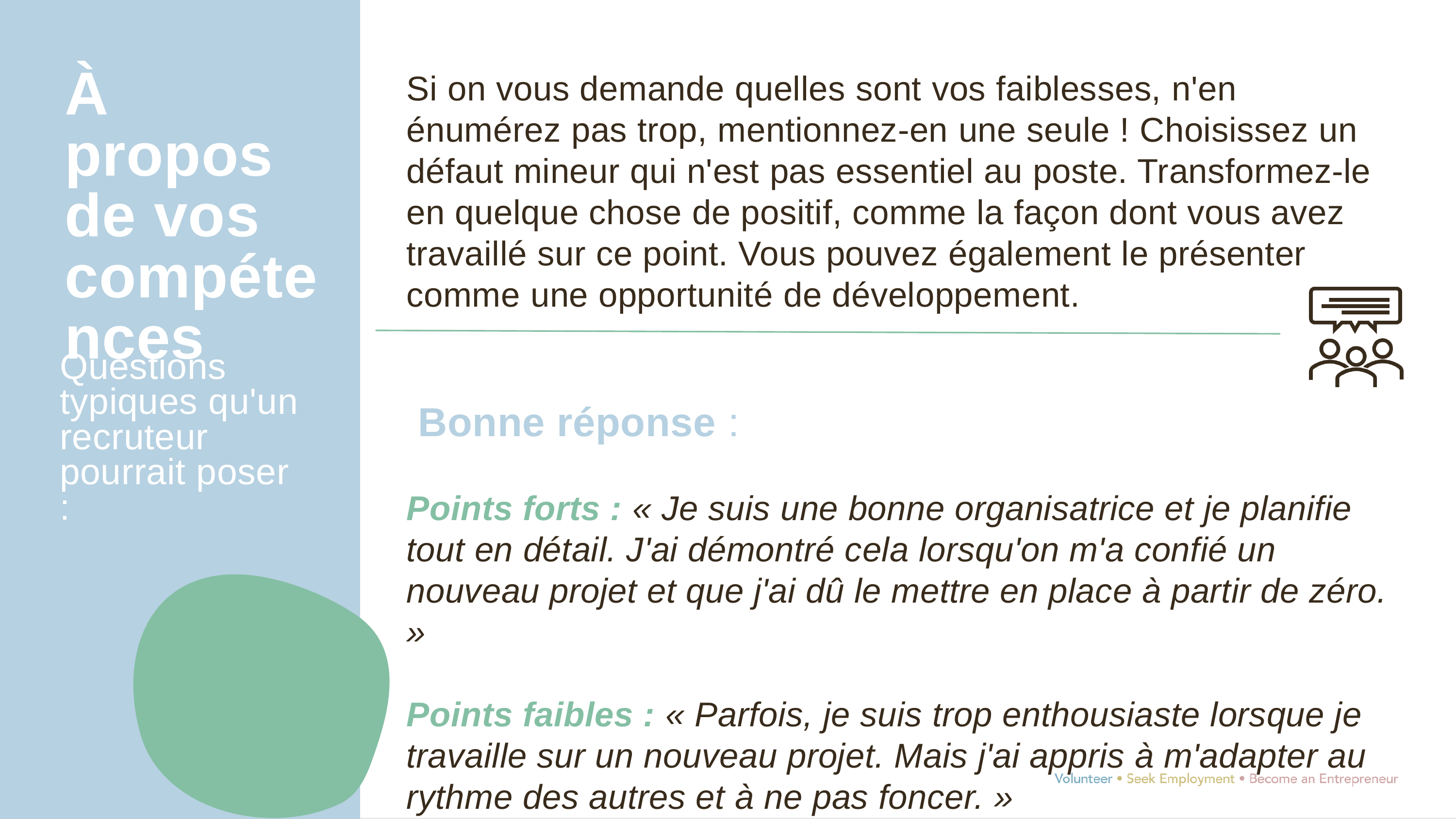

À propos de vos compétences

Si on vous demande quelles sont vos faiblesses, n'en énumérez pas trop, mentionnez-en une seule ! Choisissez un défaut mineur qui n'est pas essentiel au poste. Transformez-le en quelque chose de positif, comme la façon dont vous avez travaillé sur ce point. Vous pouvez également le présenter comme une opportunité de développement.

 Bonne réponse :

Points forts : « Je suis une bonne organisatrice et je planifie tout en détail. J'ai démontré cela lorsqu'on m'a confié un nouveau projet et que j'ai dû le mettre en place à partir de zéro. »

Points faibles : « Parfois, je suis trop enthousiaste lorsque je travaille sur un nouveau projet. Mais j'ai appris à m'adapter au rythme des autres et à ne pas foncer. »

Questions typiques qu'un recruteur pourrait poser :